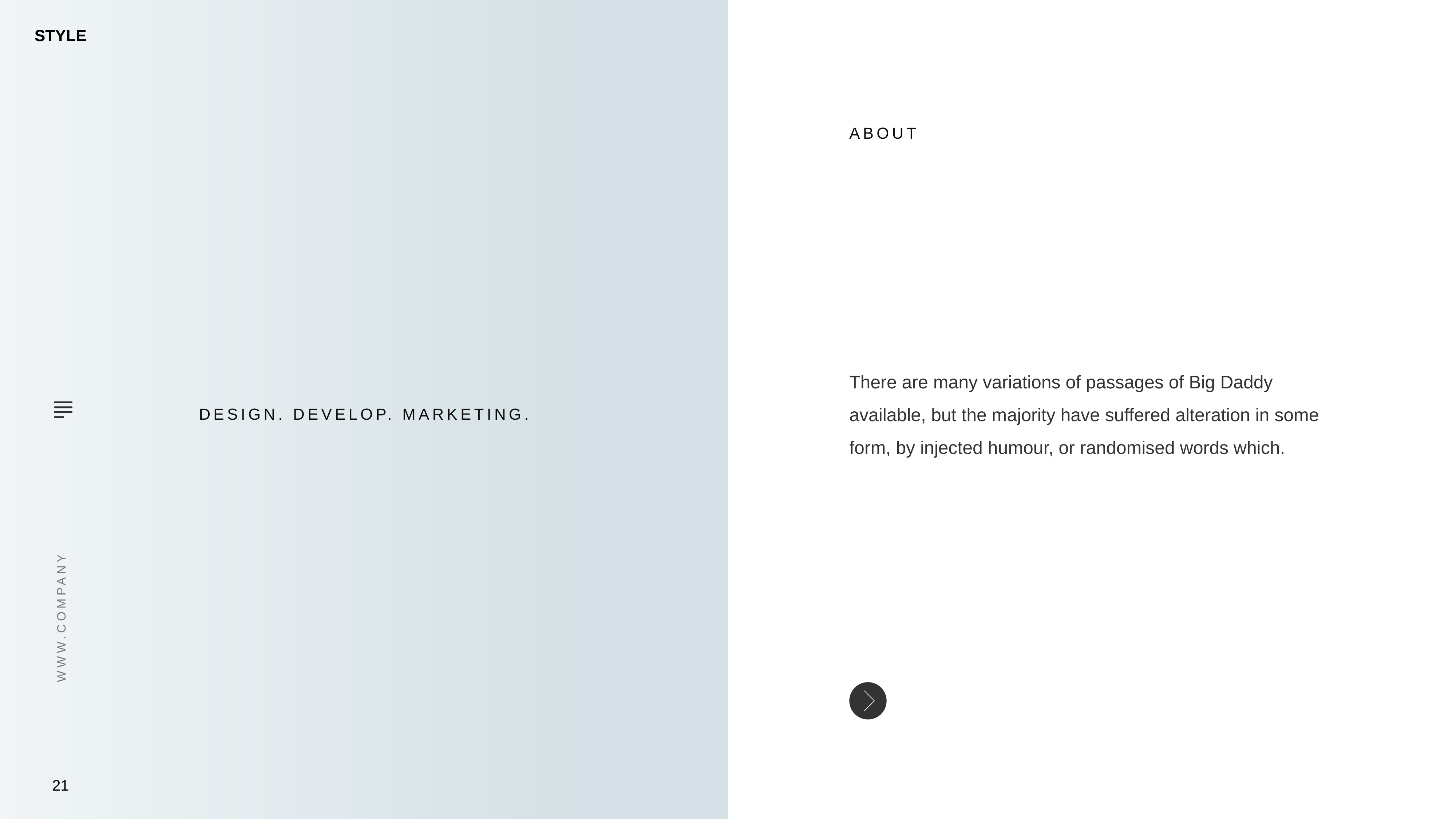

ABOUT
There are many variations of passages of Big Daddy available, but the majority have suffered alteration in some form, by injected humour, or randomised words which.
DESIGN. DEVELOP. MARKETING.
21